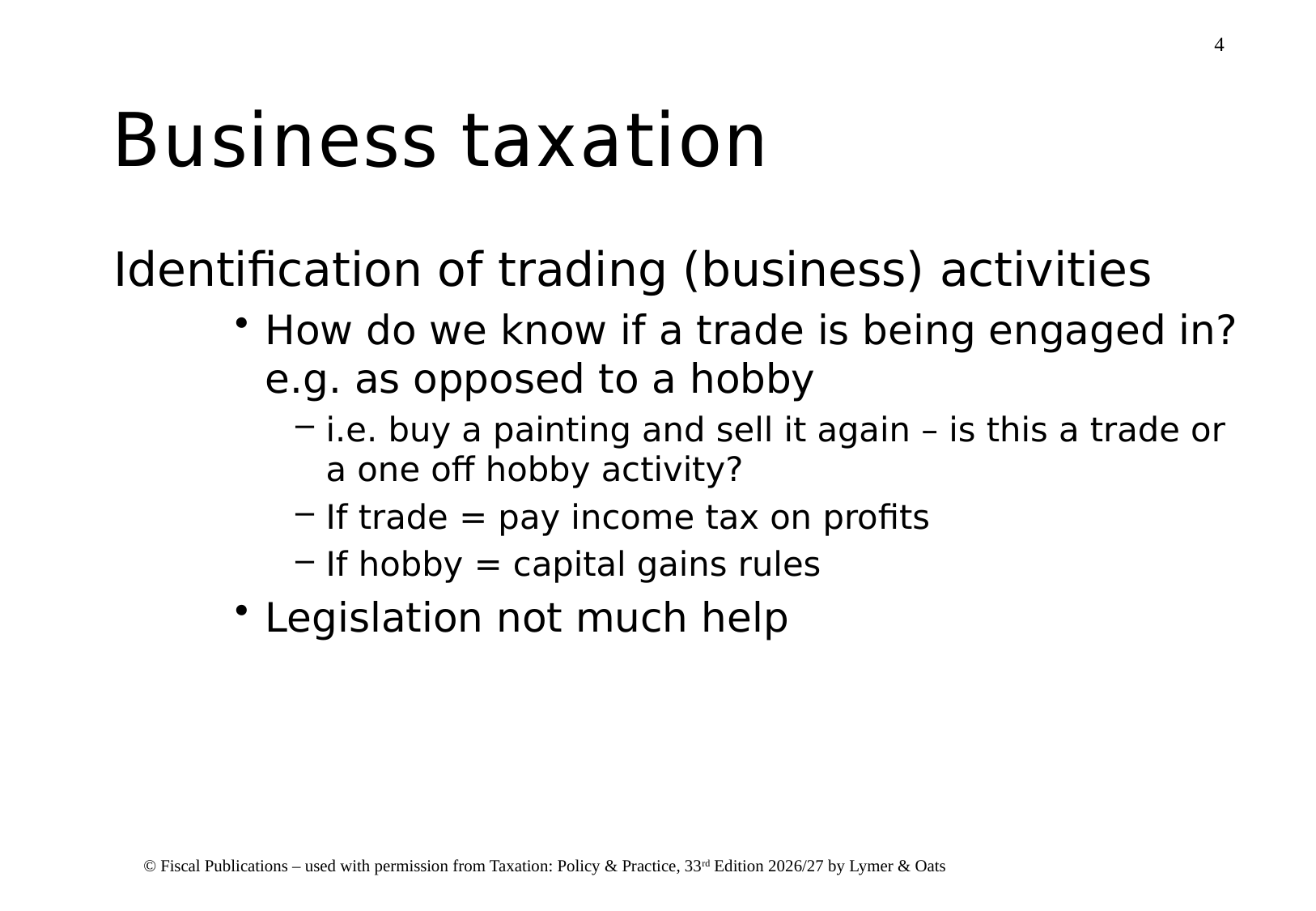

# Business taxation
Identification of trading (business) activities
How do we know if a trade is being engaged in? e.g. as opposed to a hobby
i.e. buy a painting and sell it again – is this a trade or a one off hobby activity?
If trade = pay income tax on profits
If hobby = capital gains rules
Legislation not much help